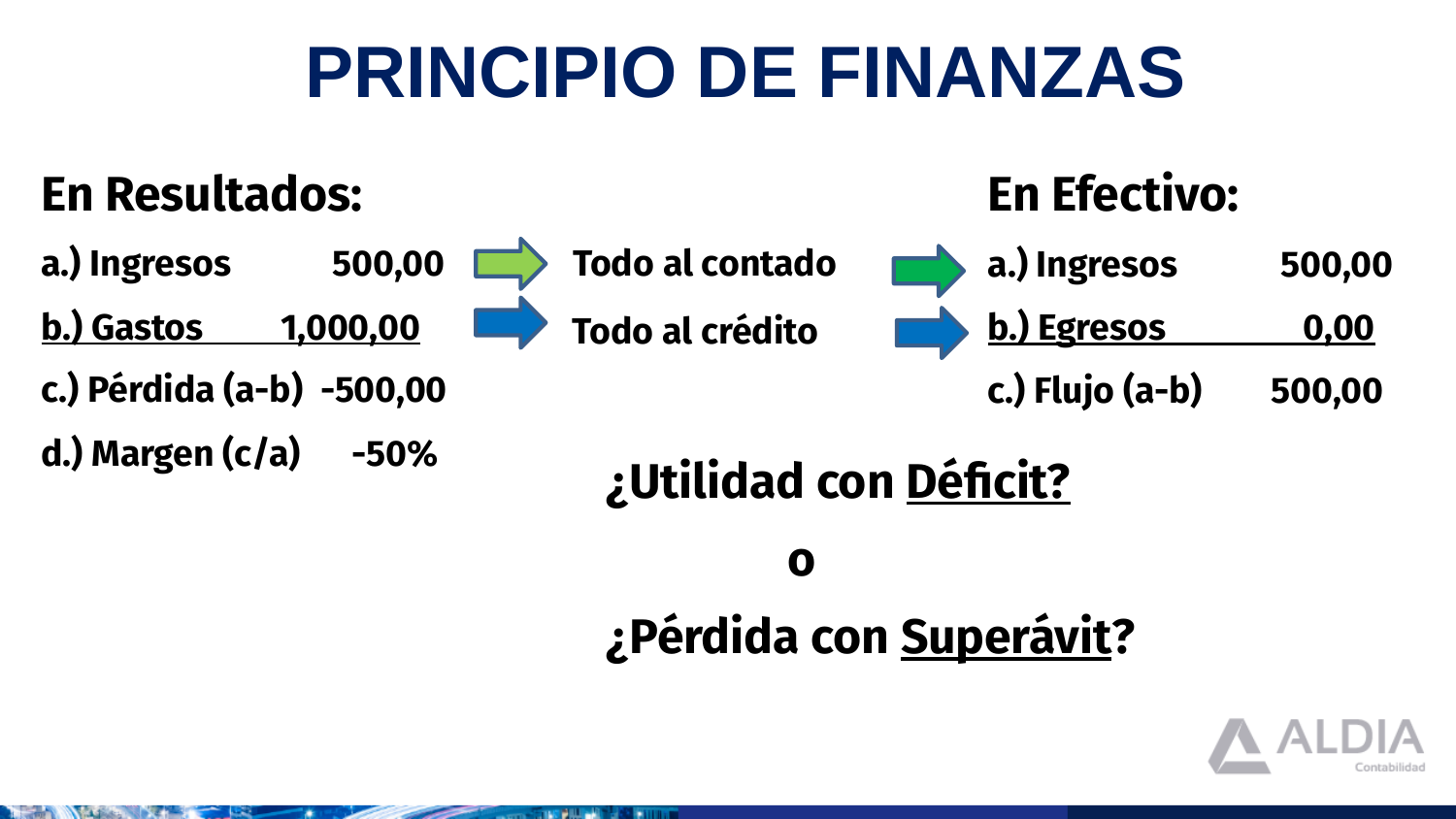

# PRINCIPIO DE FINANZAS
En Resultados:
a.) Ingresos      	500,00
b.) Gastos         1,000,00
c.) Pérdida (a-b)  -500,00
d.) Margen (c/a)      -50%

En Efectivo:
a.) Ingresos            500,00
b.) Egresos                0,00
c.) Flujo (a-b)        500,00

   Todo al contado

   Todo al crédito

¿Utilidad con Déficit?
                o
¿Pérdida con Superávit?